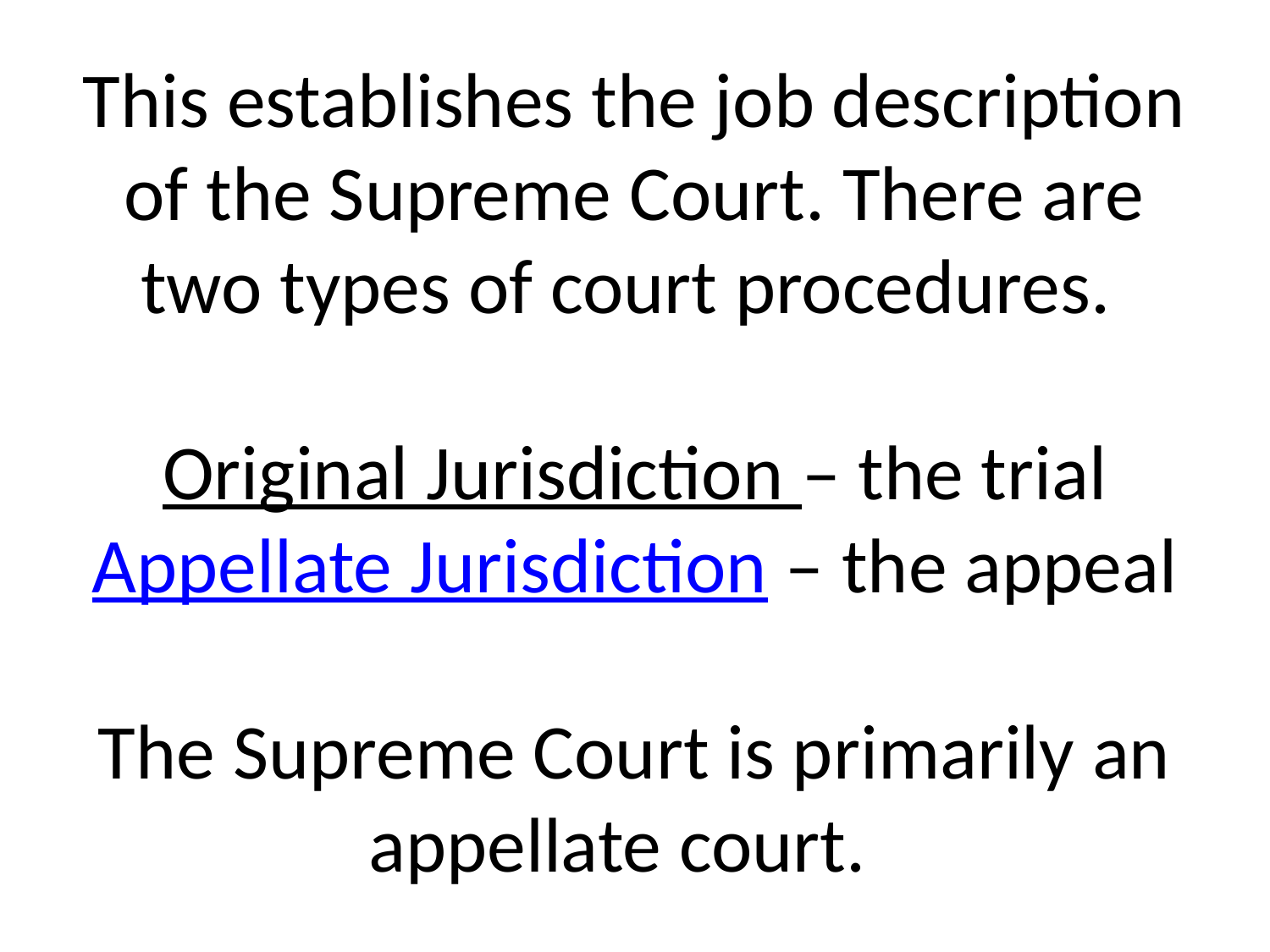

# This establishes the job description of the Supreme Court. There are two types of court procedures. Original Jurisdiction – the trial Appellate Jurisdiction – the appeal The Supreme Court is primarily an appellate court.